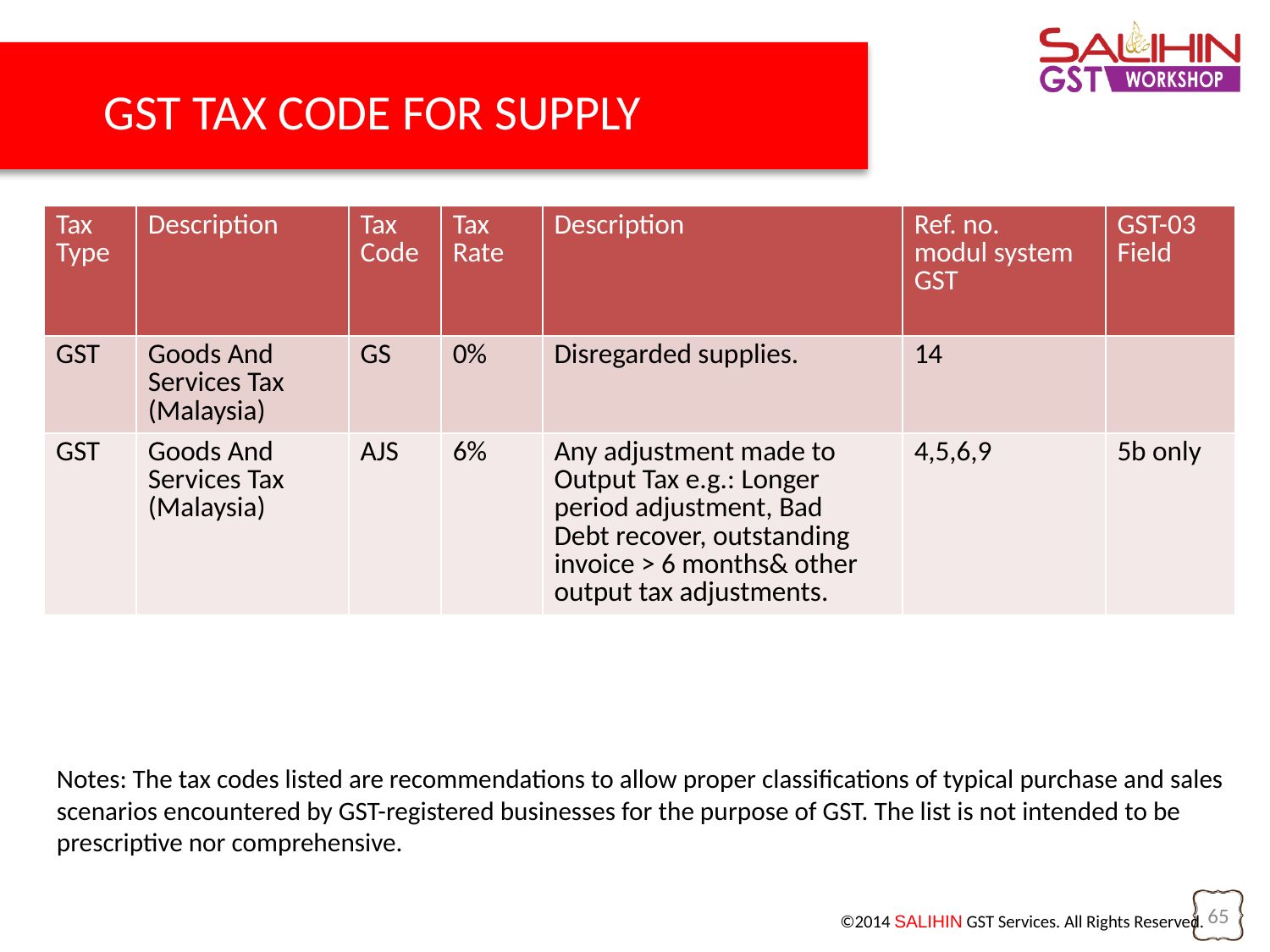

GST TAX CODE FOR SUPPLY

| Tax Type | Description | Tax Code | Tax Rate | Description | Ref. no. modul system GST | GST-03 Field |
| --- | --- | --- | --- | --- | --- | --- |
| GST | Goods And Services Tax (Malaysia) | GS | 0% | Disregarded supplies. | 14 |  |
| GST | Goods And Services Tax (Malaysia) | AJS | 6% | Any adjustment made to Output Tax e.g.: Longer period adjustment, Bad Debt recover, outstanding invoice > 6 months& other output tax adjustments. | 4,5,6,9 | 5b only |
Notes: The tax codes listed are recommendations to allow proper classifications of typical purchase and sales scenarios encountered by GST-registered businesses for the purpose of GST. The list is not intended to be prescriptive nor comprehensive.
65